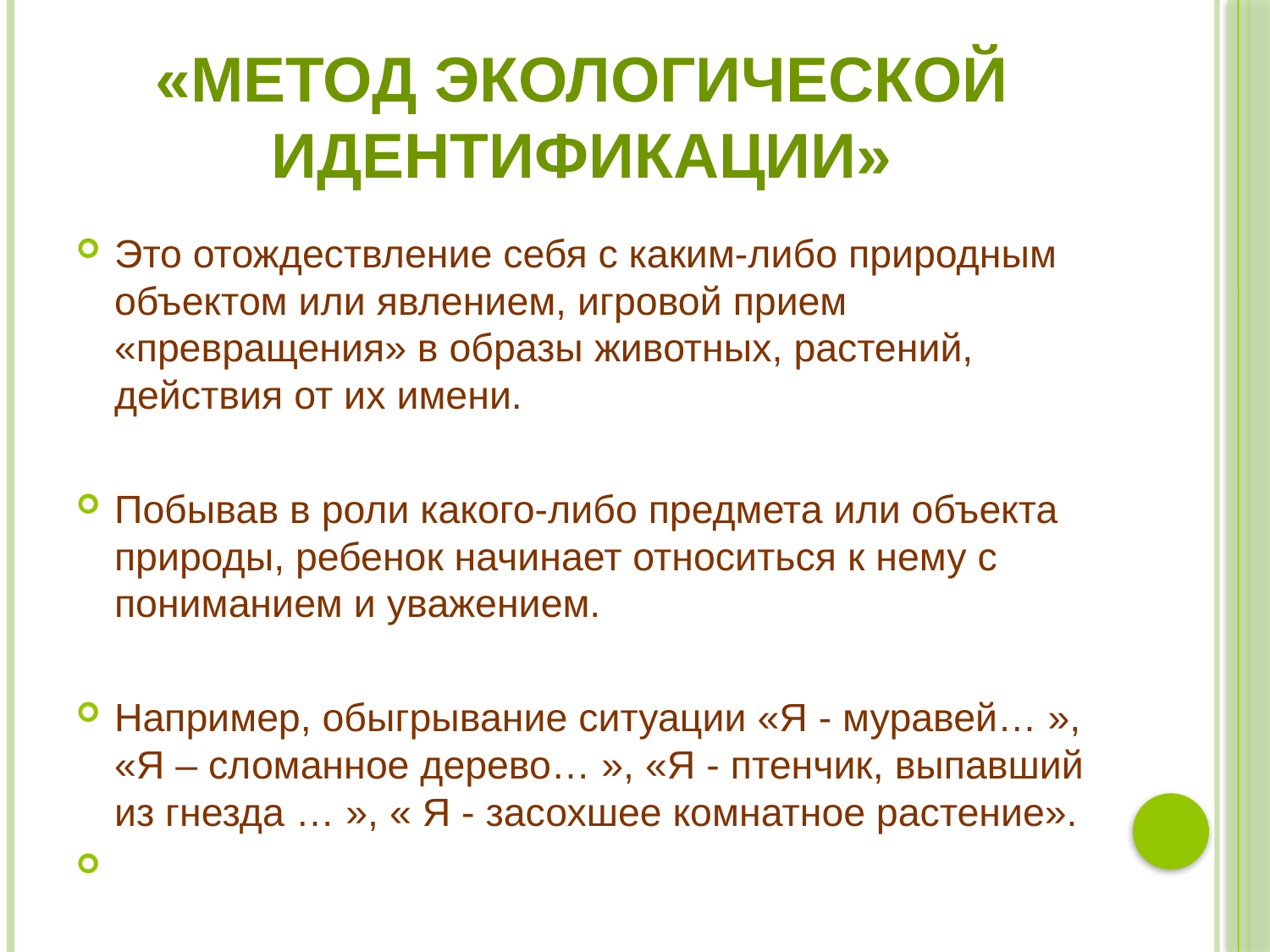

# «Метод экологической идентификации»
Это отождествление себя с каким-либо природным объектом или явлением, игровой прием «превращения» в образы животных, растений, действия от их имени.

Побывав в роли какого-либо предмета или объекта природы, ребенок начинает относиться к нему с пониманием и уважением.

Например, обыгрывание ситуации «Я - муравей… », «Я – сломанное дерево… », «Я - птенчик, выпавший из гнезда … », « Я - засохшее комнатное растение».